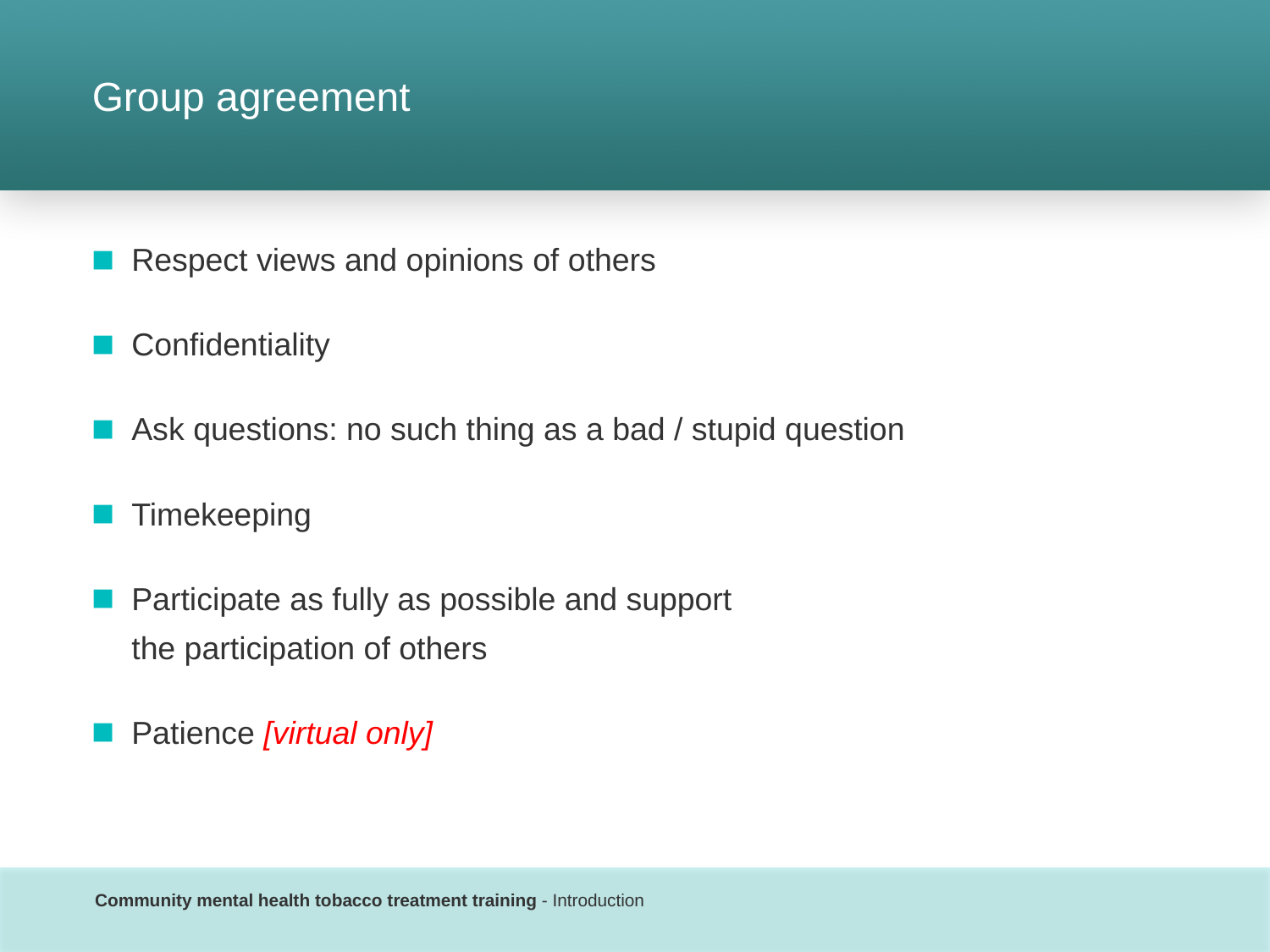

# Group agreement
Respect views and opinions of others
Confidentiality
Ask questions: no such thing as a bad / stupid question
Timekeeping
Participate as fully as possible and support
the participation of others
Patience [virtual only]

Community mental health tobacco treatment training - Introduction